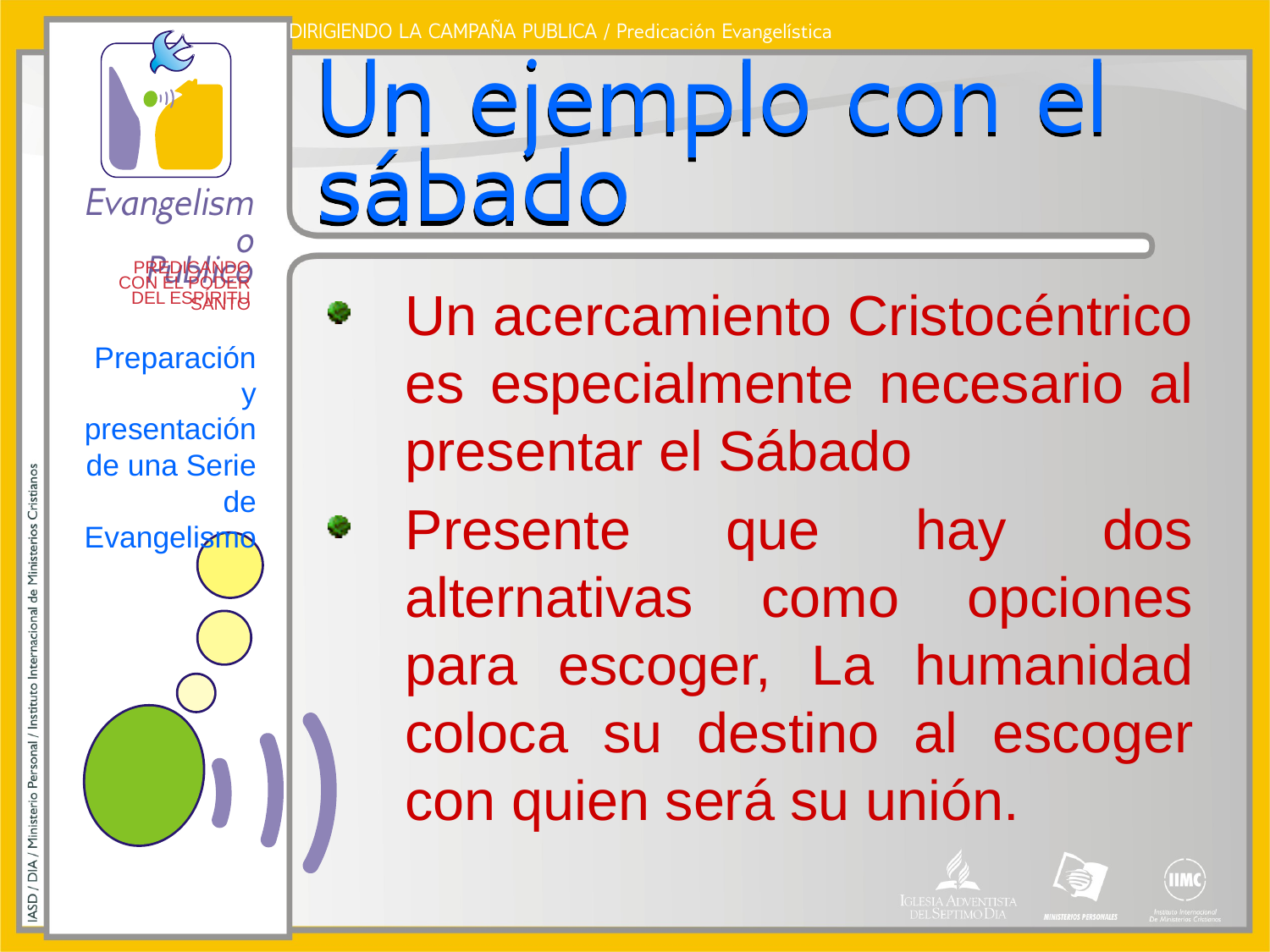

DIRIGIENDO LA CAMPAÑA PUBLICA / Predicación Evangelística
# Un ejemplo con el sábado
Un acercamiento Cristocéntrico es especialmente necesario al presentar el Sábado
Presente que hay dos alternativas como opciones para escoger, La humanidad coloca su destino al escoger con quien será su unión.